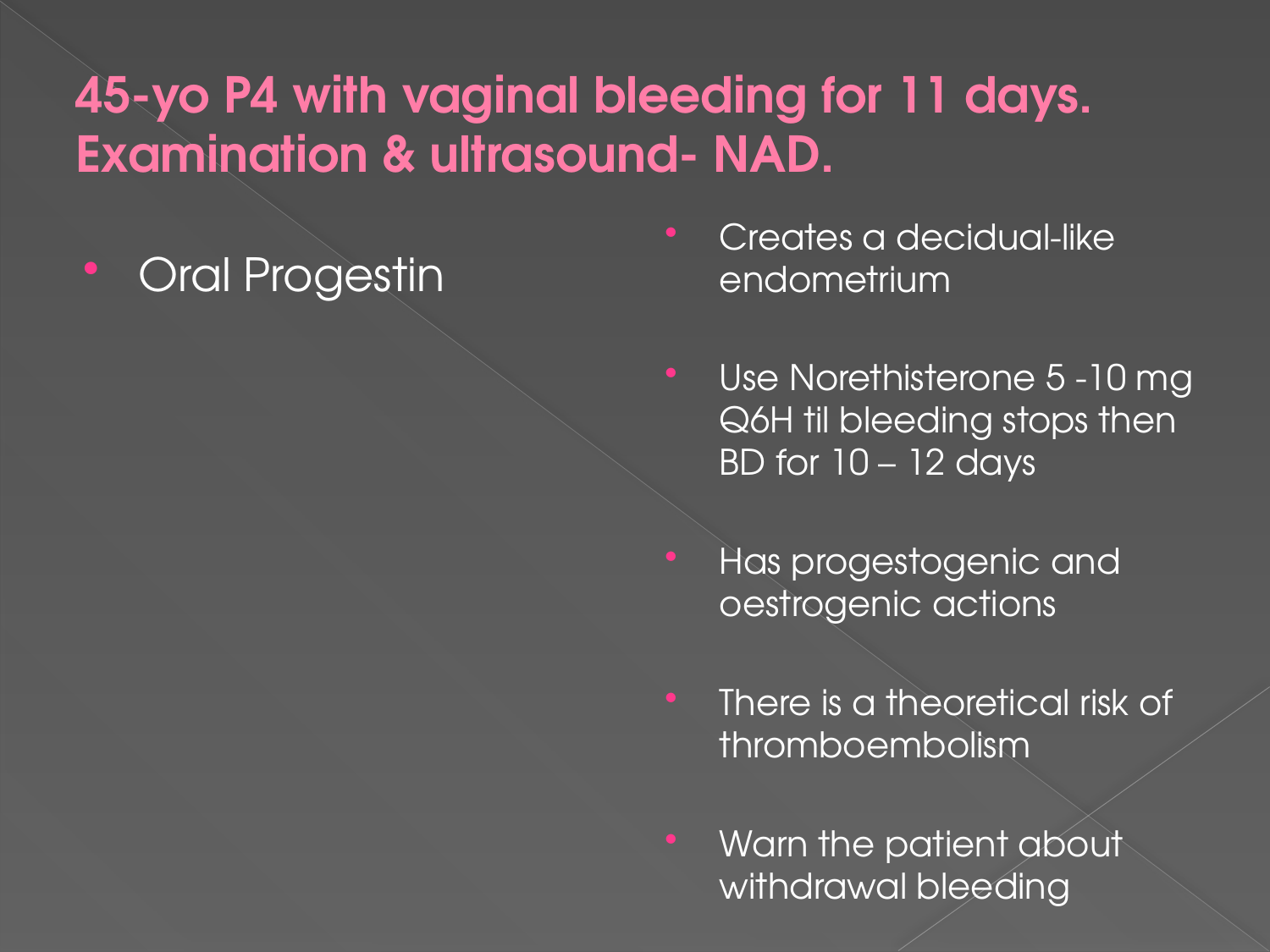

# 45-yo P4 with vaginal bleeding for 11 days. Examination & ultrasound- NAD.
Creates a decidual-like endometrium

Use Norethisterone 5 -10 mg Q6H til bleeding stops then BD for 10 – 12 days

Has progestogenic and oestrogenic actions

There is a theoretical risk of thromboembolism

Warn the patient about withdrawal bleeding
Oral Progestin